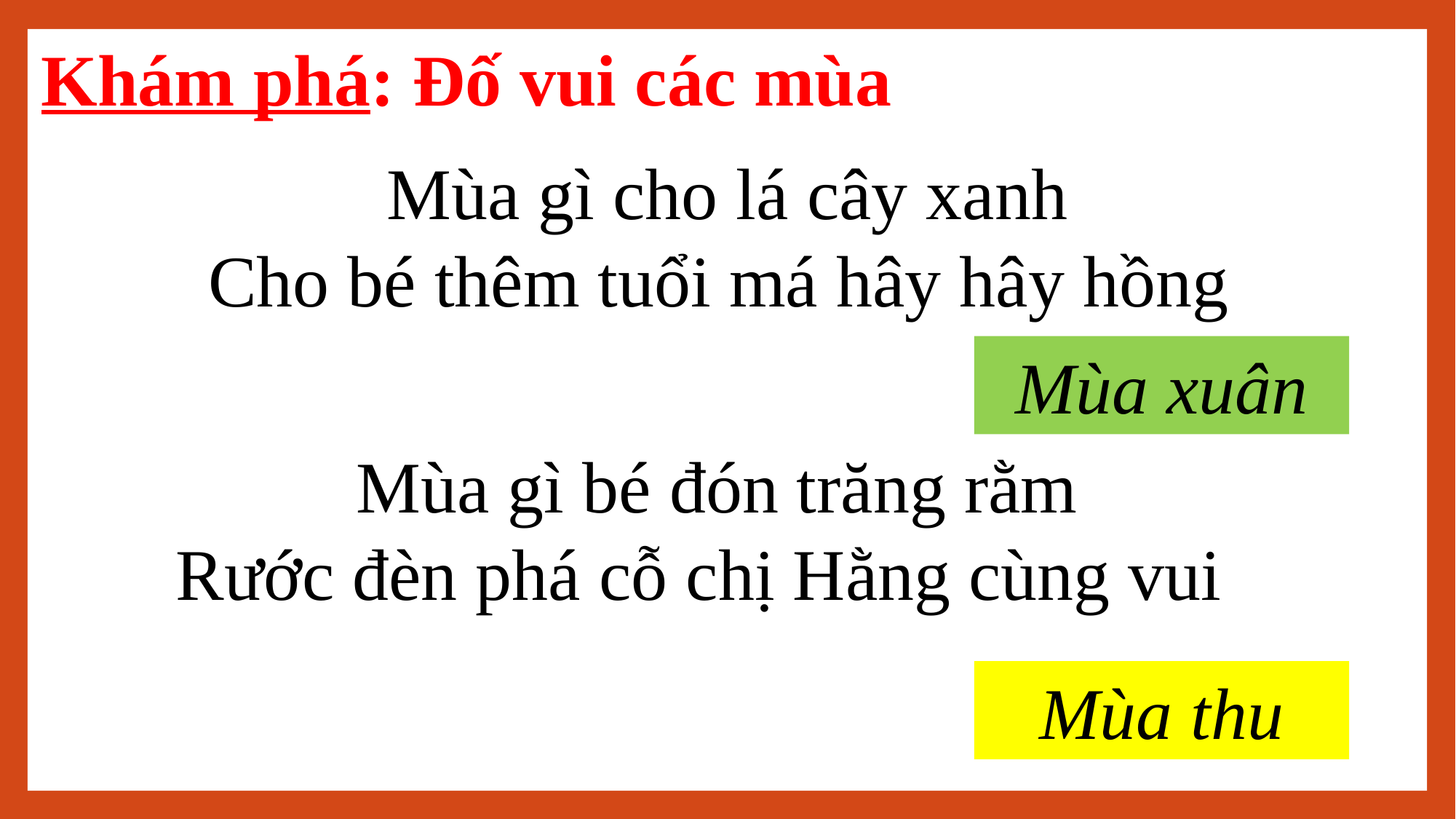

Khám phá: Đố vui các mùa
Mùa gì cho lá cây xanh
Cho bé thêm tuổi má hây hây hồng

Là mùa gì?
Mùa xuân
Mùa gì bé đón trăng rằm
Rước đèn phá cỗ chị Hằng cùng vui
Là mùa gì?
Mùa thu